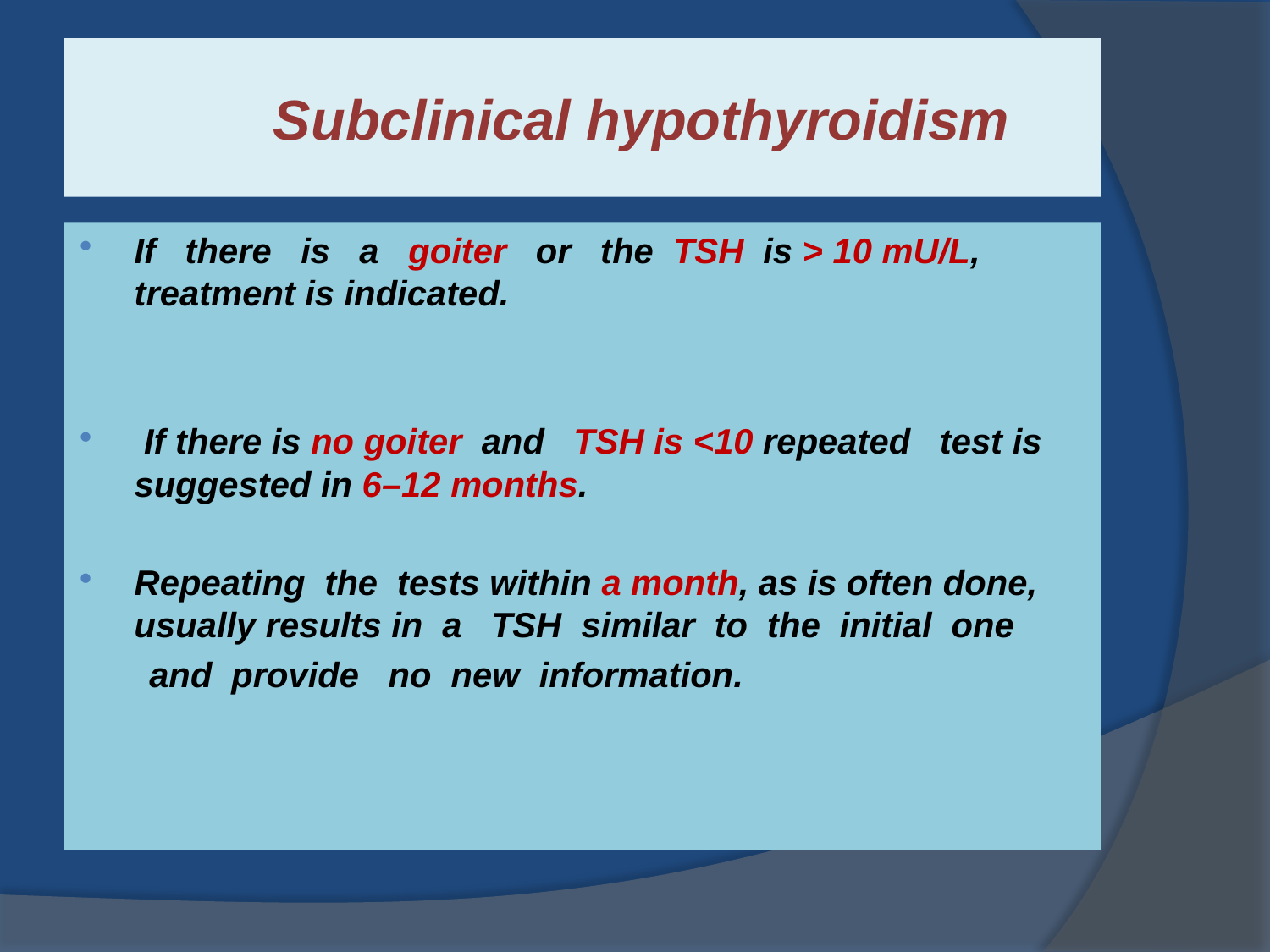

# Subclinical hypothyroidism
If   there   is   a   goiter   or   the  TSH  is > 10 mU/L, treatment is indicated.

 If there is no goiter  and   TSH is <10 repeated   test is suggested in 6–12 months.

Repeating  the  tests within a month, as is often done, usually results in  a   TSH  similar  to  the  initial  one
       and  provide   no  new  information.